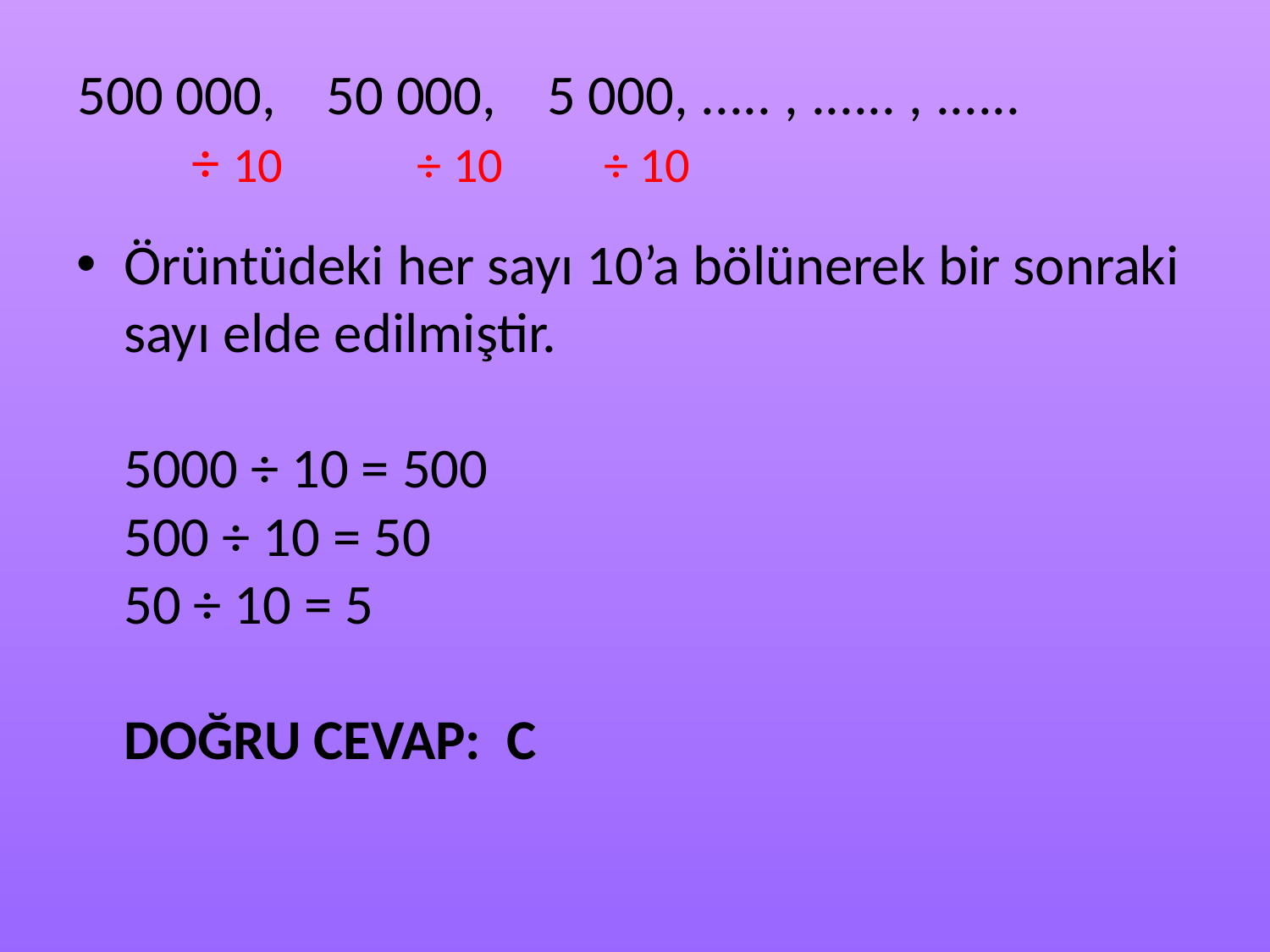

# 500 000,    50 000,    5 000, ..... , ...... , ...... ÷ 10            ÷ 10         ÷ 10
Örüntüdeki her sayı 10’a bölünerek bir sonraki sayı elde edilmiştir.
5000 ÷ 10 = 500
500 ÷ 10 = 50
50 ÷ 10 = 5
DOĞRU CEVAP:  C